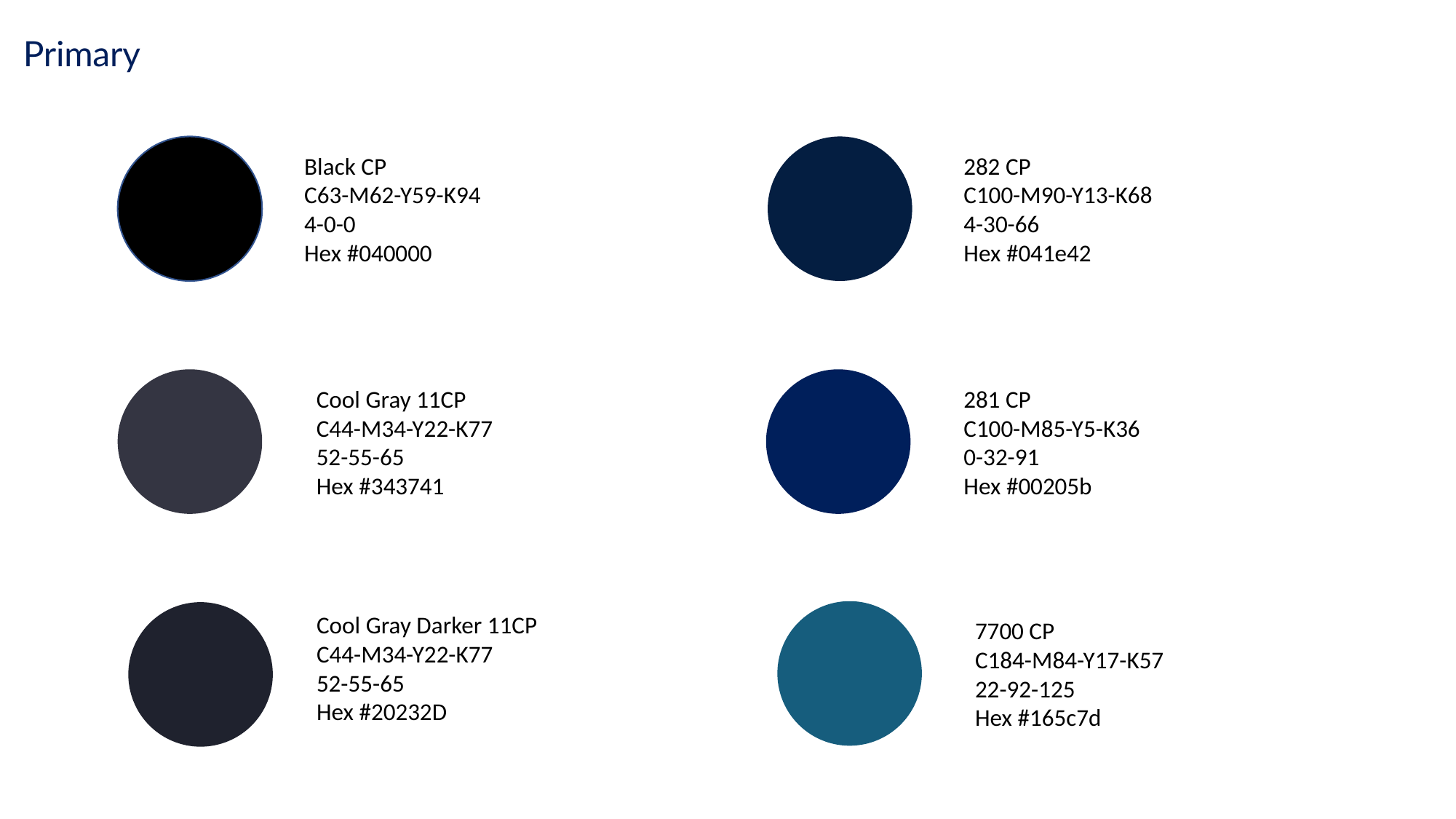

# Primary

Black CP
C63-M62-Y59-K94
4-0-0
Hex #040000
282 CP
C100-M90-Y13-K68
4-30-66
Hex #041e42

Cool Gray 11CP
C44-M34-Y22-K77
52-55-65
Hex #343741
281 CP
C100-M85-Y5-K36
0-32-91
Hex #00205b

Cool Gray Darker 11CP
C44-M34-Y22-K77
52-55-65
Hex #20232D
7700 CP
C184-M84-Y17-K57
22-92-125
Hex #165c7d